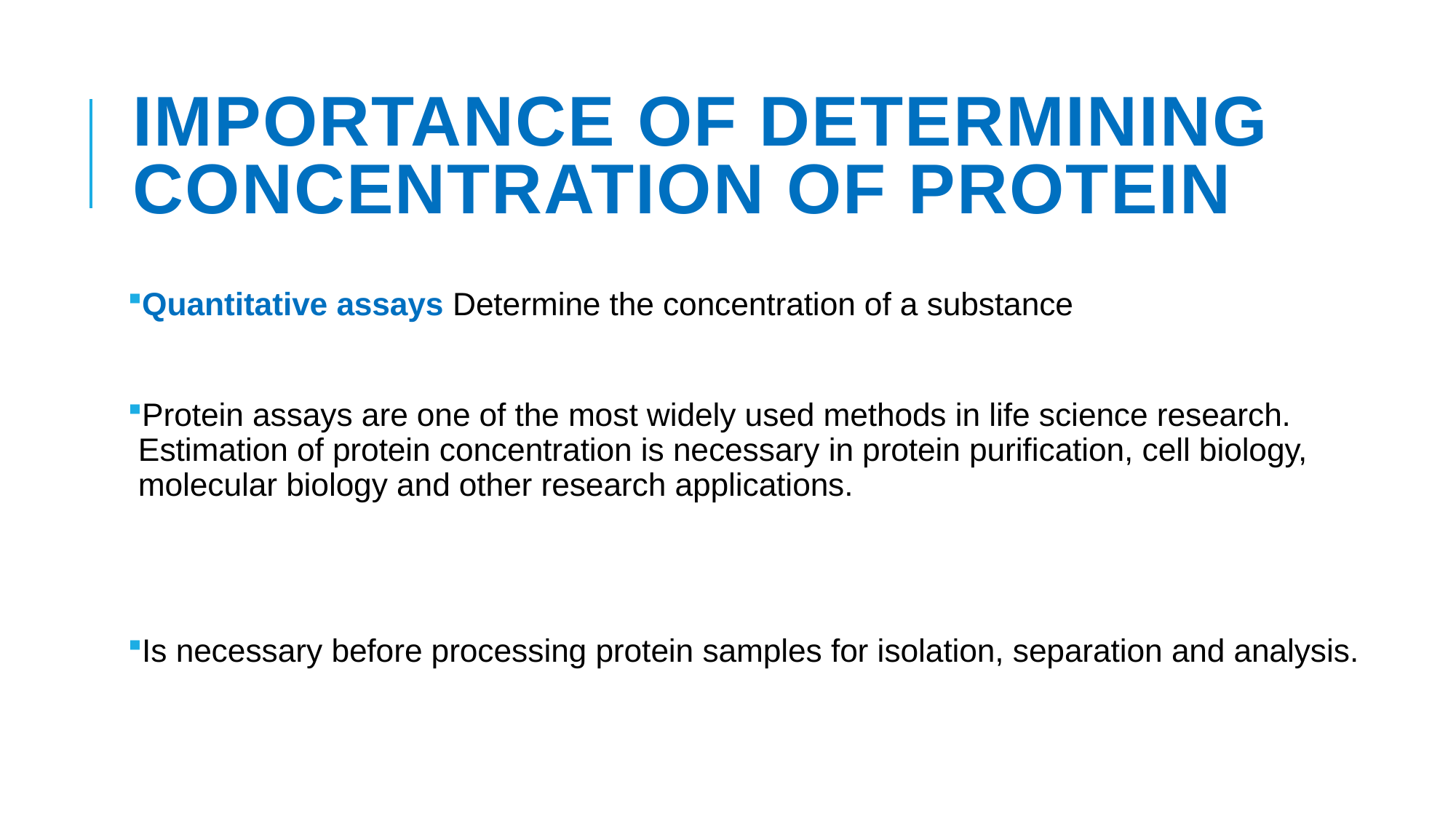

# Importance of determining concentration of protein
Quantitative assays Determine the concentration of a substance

Protein assays are one of the most widely used methods in life science research. Estimation of protein concentration is necessary in protein purification, cell biology, molecular biology and other research applications.

Is necessary before processing protein samples for isolation, separation and analysis.